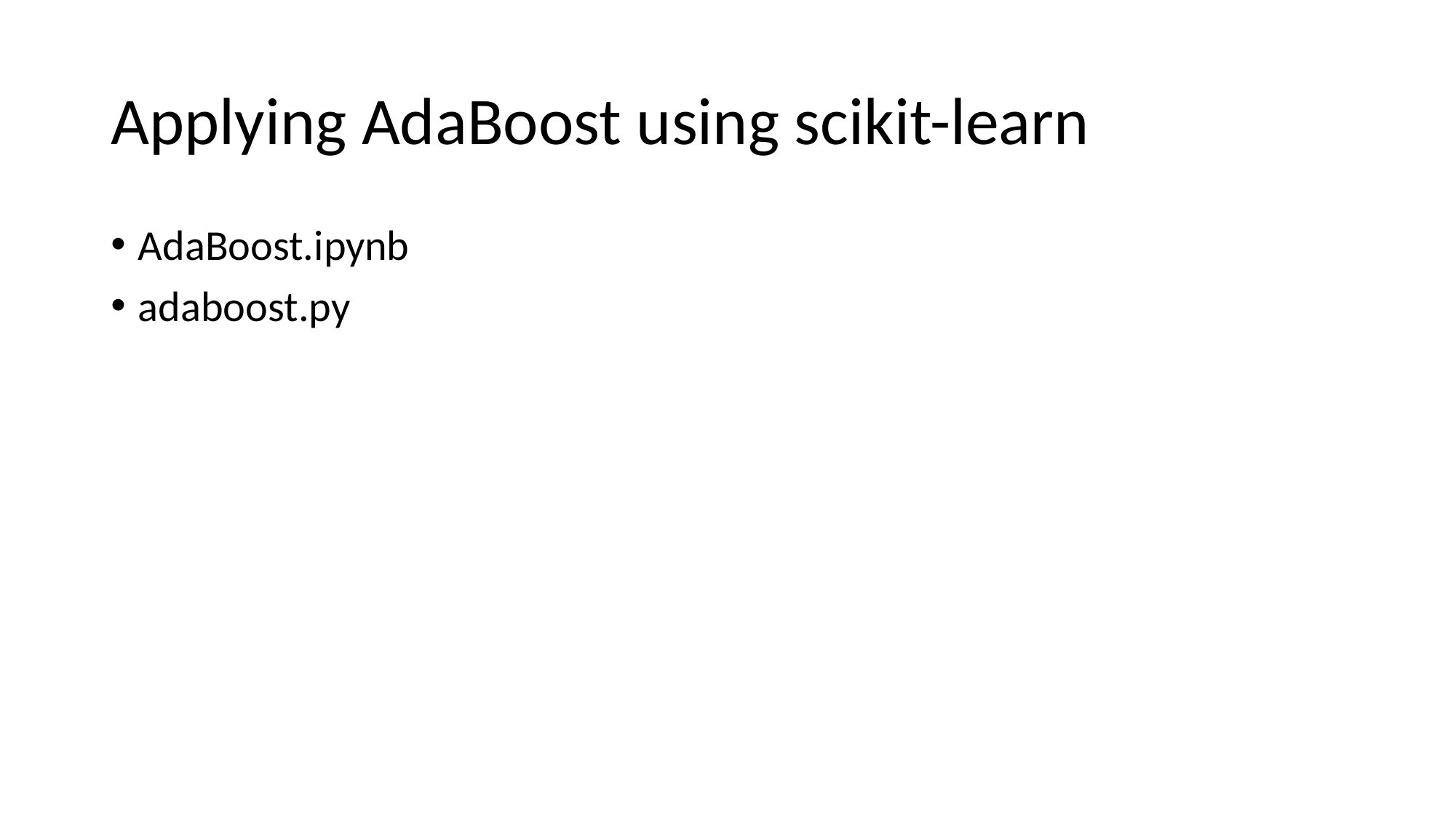

# Applying AdaBoost using scikit-learn
AdaBoost.ipynb
adaboost.py